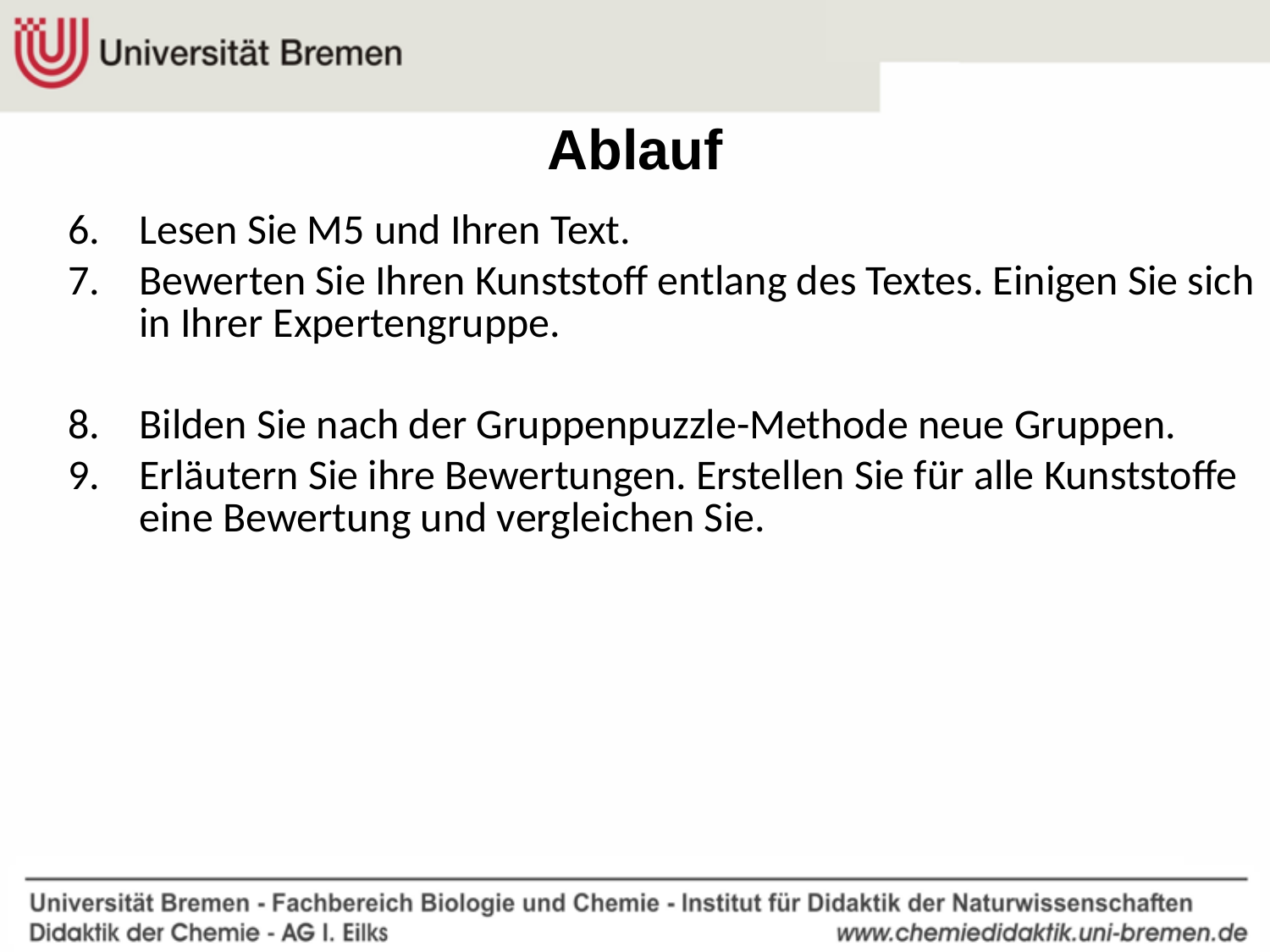

# Ablauf
Lesen Sie M5 und Ihren Text.
Bewerten Sie Ihren Kunststoff entlang des Textes. Einigen Sie sich in Ihrer Expertengruppe.

Bilden Sie nach der Gruppenpuzzle-Methode neue Gruppen.
Erläutern Sie ihre Bewertungen. Erstellen Sie für alle Kunststoffe eine Bewertung und vergleichen Sie.